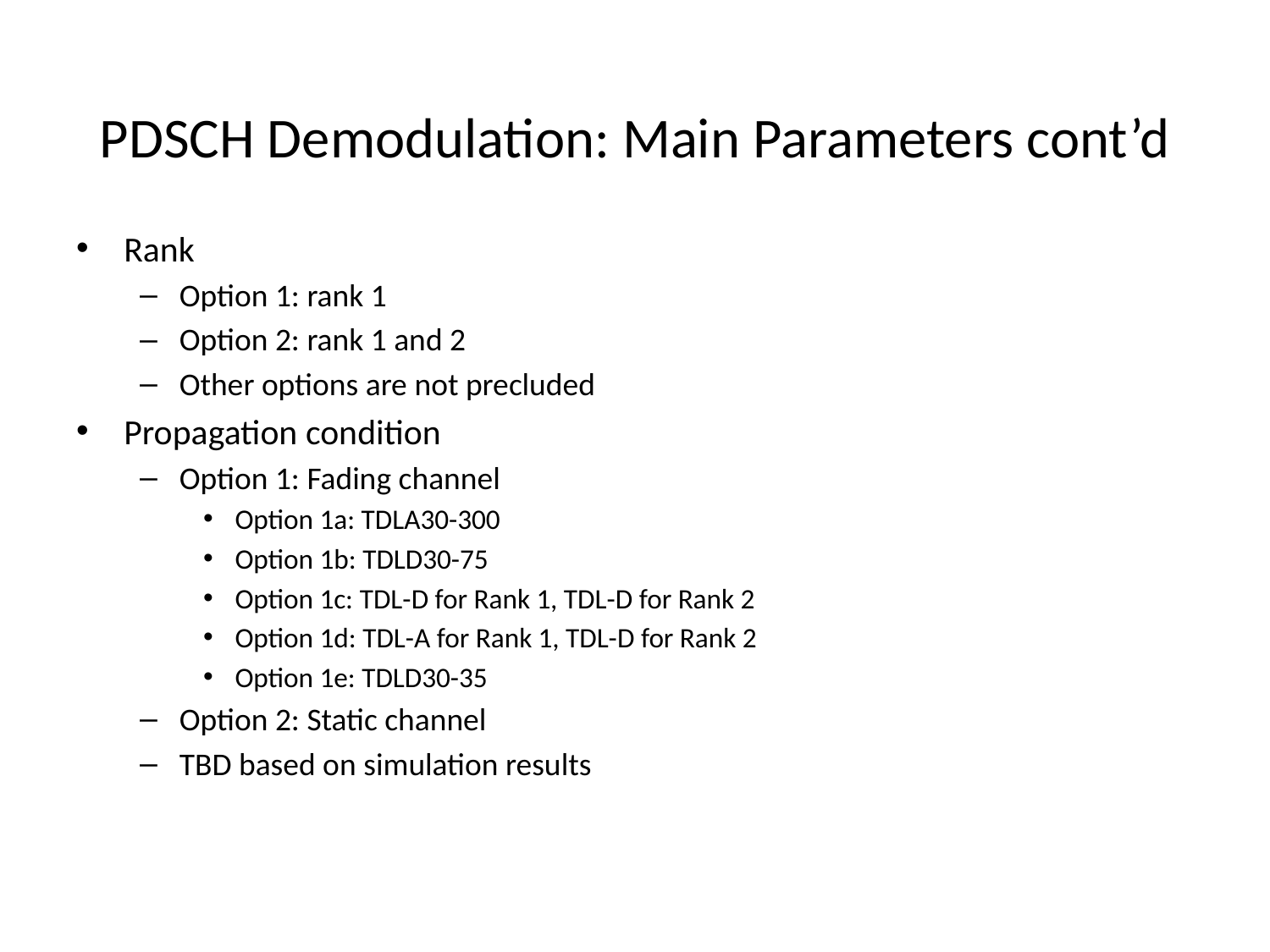

# PDSCH Demodulation: Main Parameters cont’d
Rank
Option 1: rank 1
Option 2: rank 1 and 2
Other options are not precluded
Propagation condition
Option 1: Fading channel
Option 1a: TDLA30-300
Option 1b: TDLD30-75
Option 1c: TDL-D for Rank 1, TDL-D for Rank 2
Option 1d: TDL-A for Rank 1, TDL-D for Rank 2
Option 1e: TDLD30-35
Option 2: Static channel
TBD based on simulation results